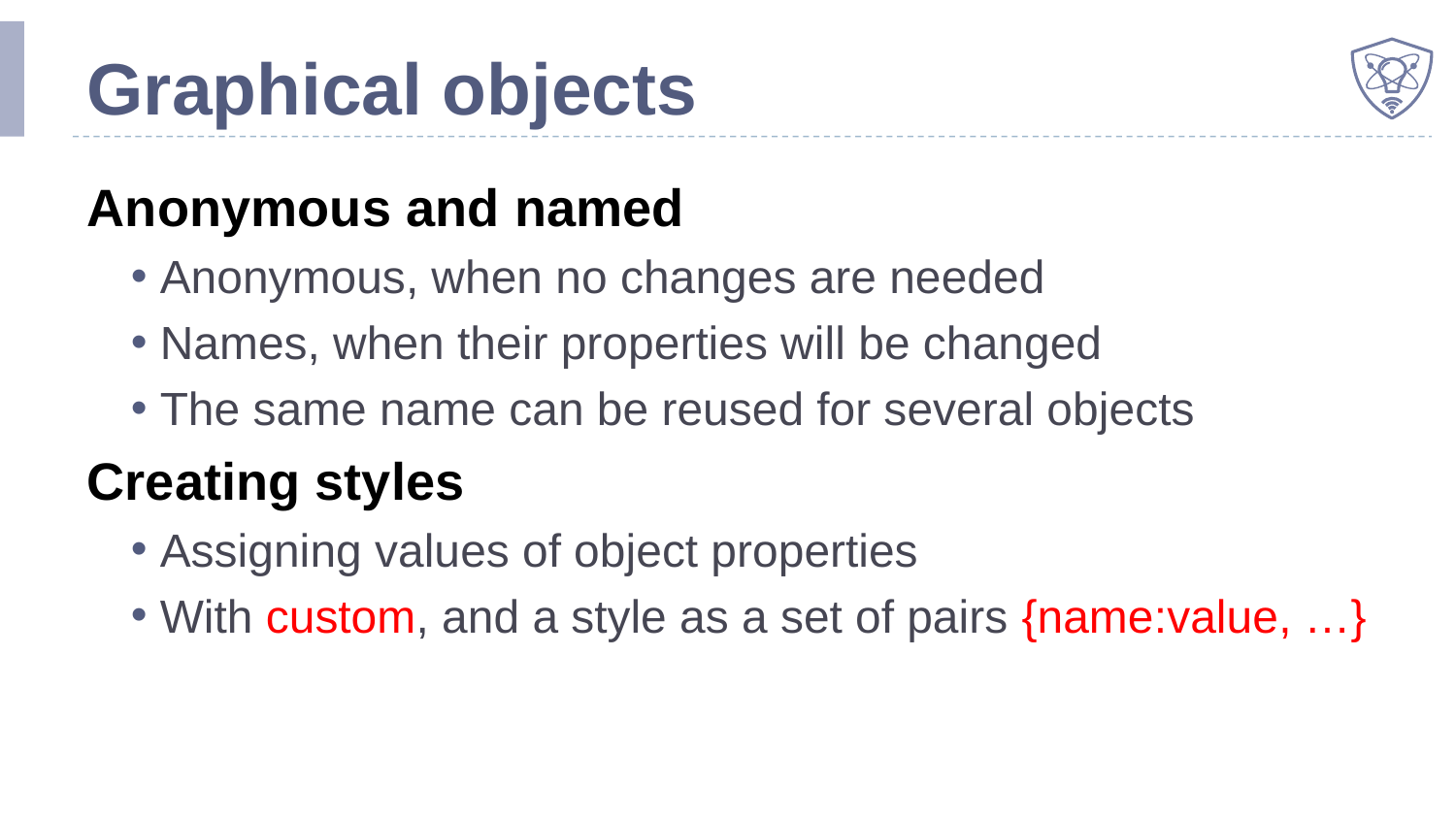

# Graphical objects
Anonymous and named
Anonymous, when no changes are needed
Names, when their properties will be changed
The same name can be reused for several objects
Creating styles
Assigning values of object properties
With custom, and a style as a set of pairs {name:value, …}